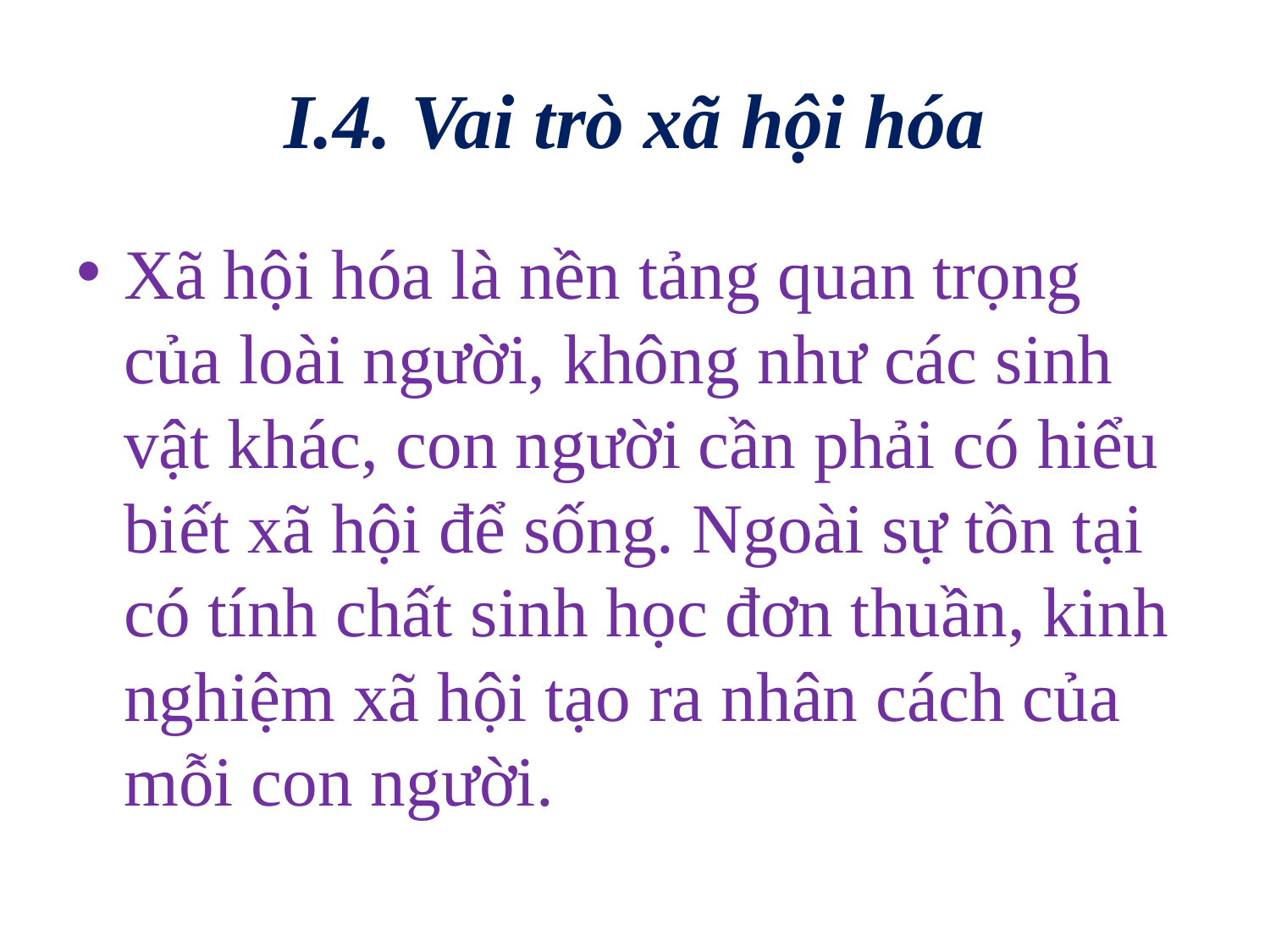

# I.4. Vai trò xã hội hóa
Xã hội hóa là nền tảng quan trọng của loài người, không như các sinh vật khác, con người cần phải có hiểu biết xã hội để sống. Ngoài sự tồn tại có tính chất sinh học đơn thuần, kinh nghiệm xã hội tạo ra nhân cách của mỗi con người.